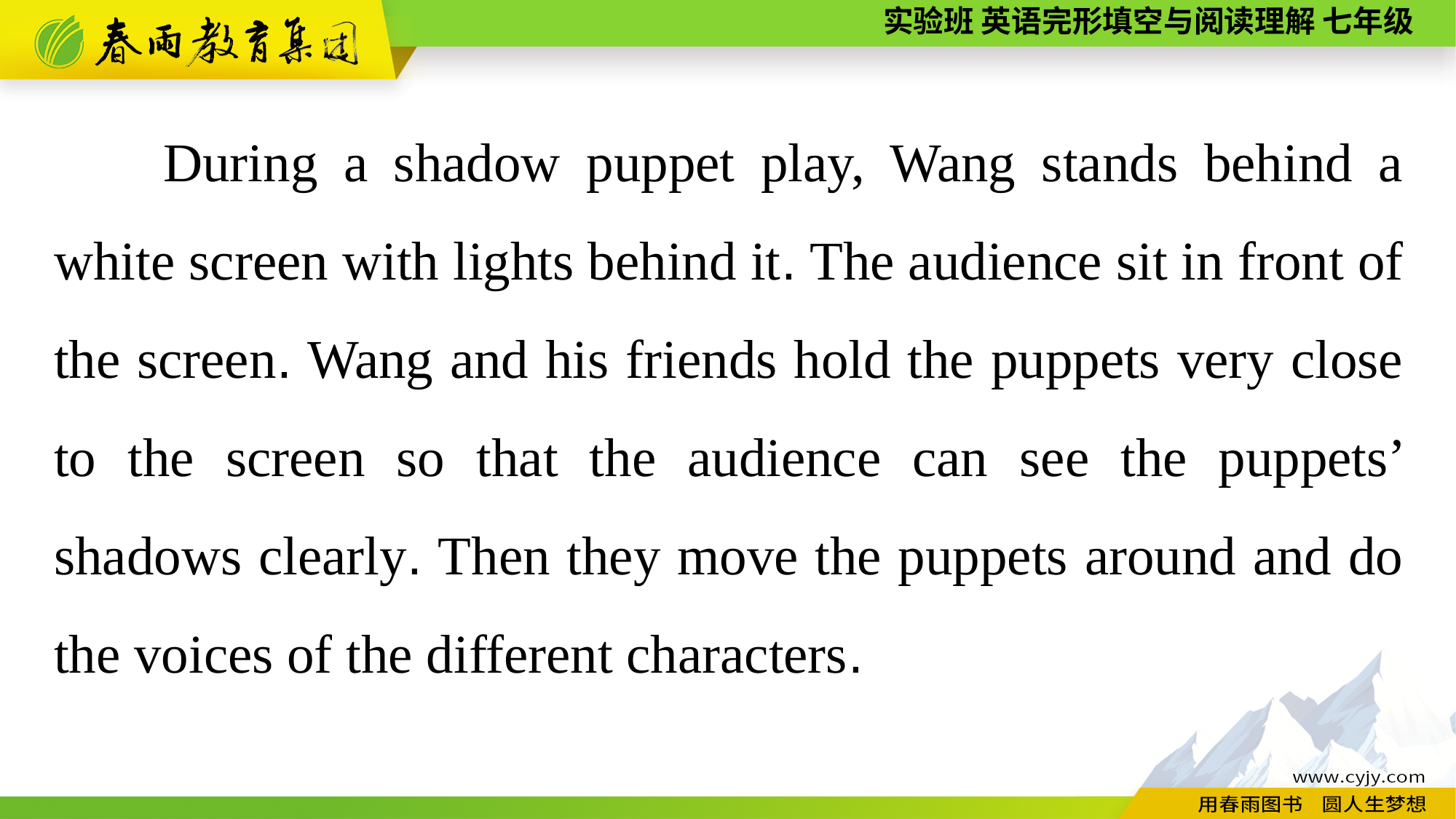

During a shadow puppet play, Wang stands behind a white screen with lights behind it. The audience sit in front of the screen. Wang and his friends hold the puppets very close to the screen so that the audience can see the puppets’ shadows clearly. Then they move the puppets around and do the voices of the different characters.